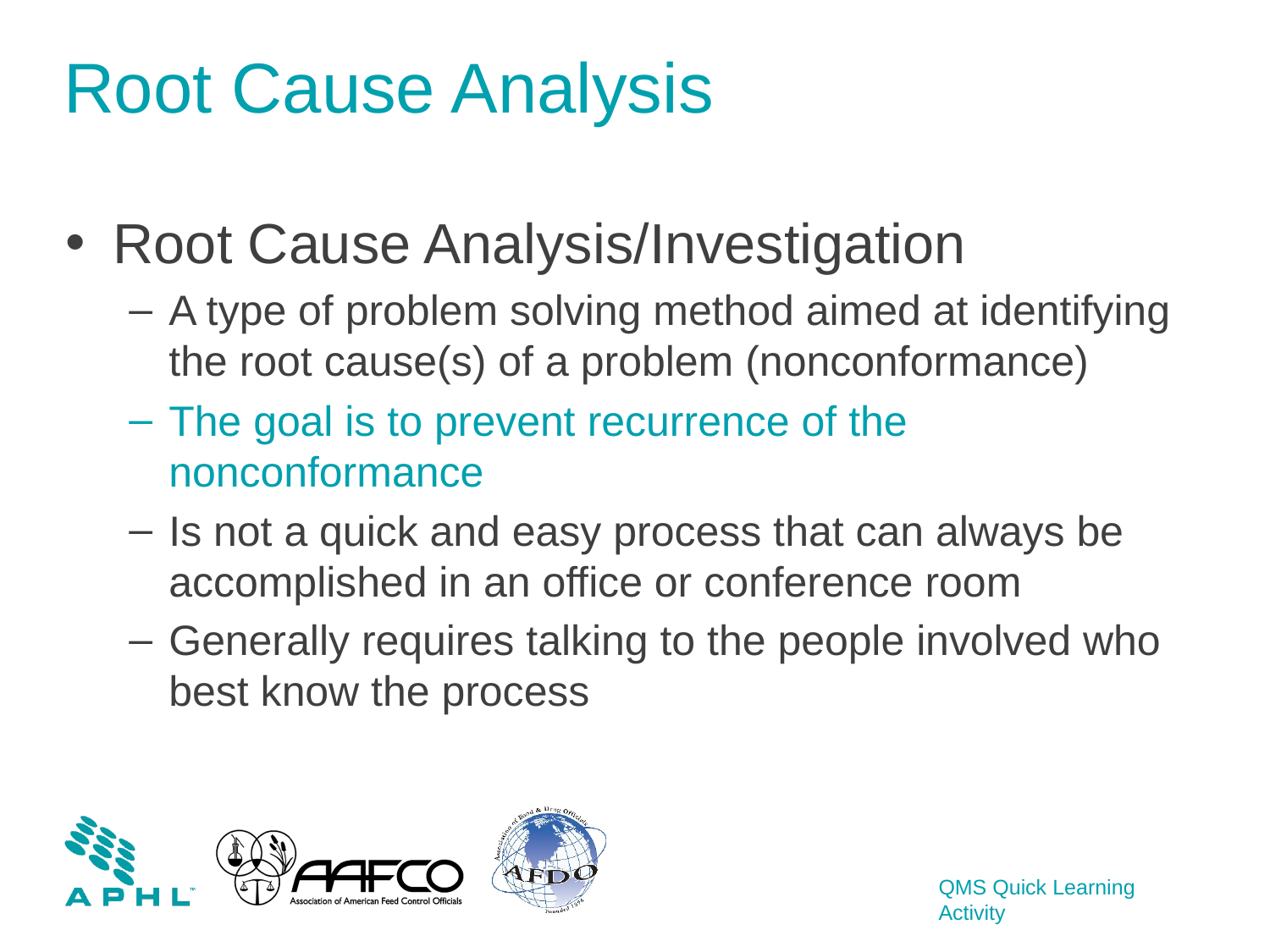

# Root Cause Analysis
Root Cause Analysis/Investigation
A type of problem solving method aimed at identifying the root cause(s) of a problem (nonconformance)
The goal is to prevent recurrence of the nonconformance
Is not a quick and easy process that can always be accomplished in an office or conference room
Generally requires talking to the people involved who best know the process